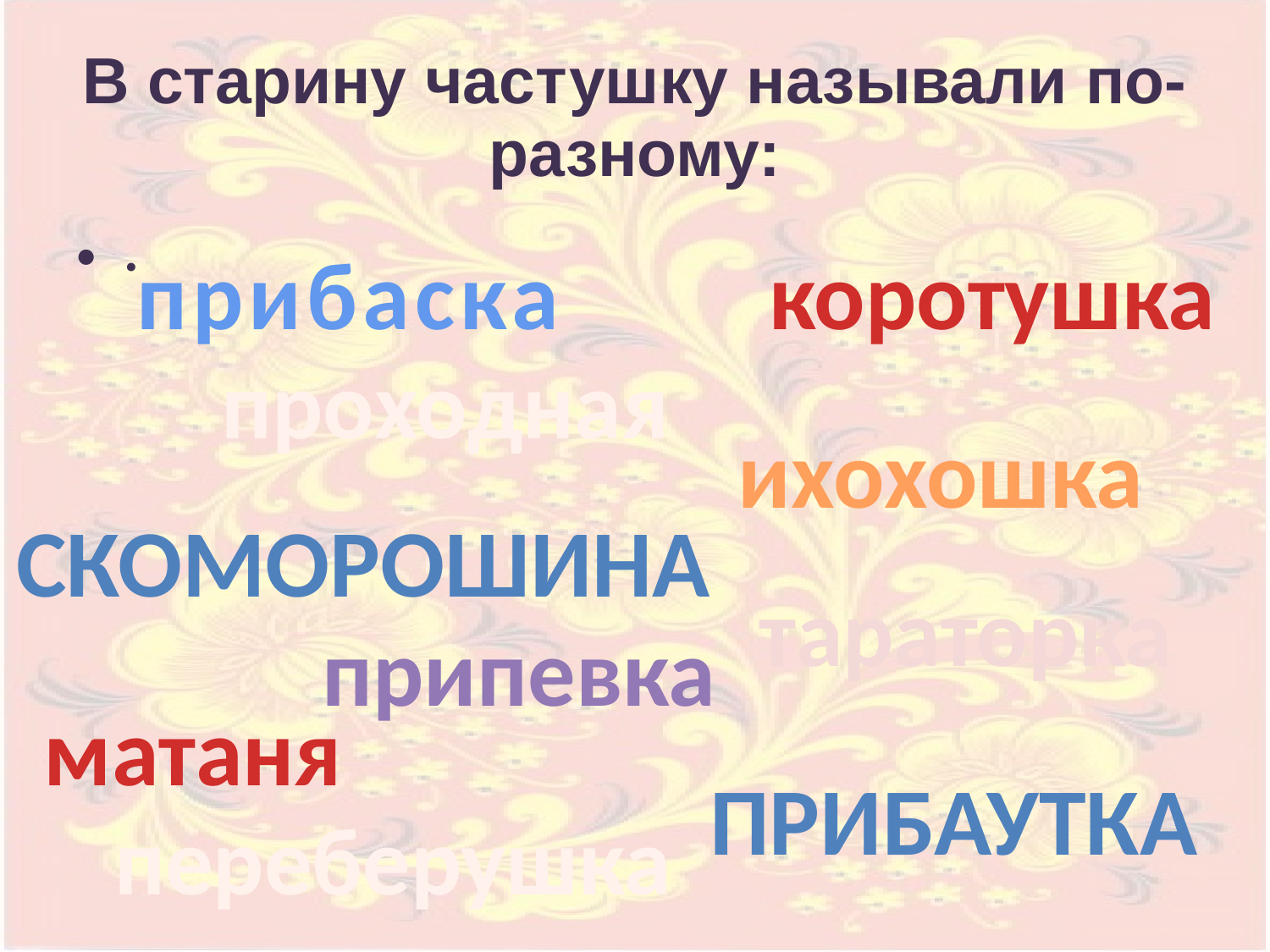

# В старину частушку называли по-разному:
.

прибаска
коротушка
проходная
ихохошка
скоморошина
тараторка
припевка
матаня
прибаутка
переберушка